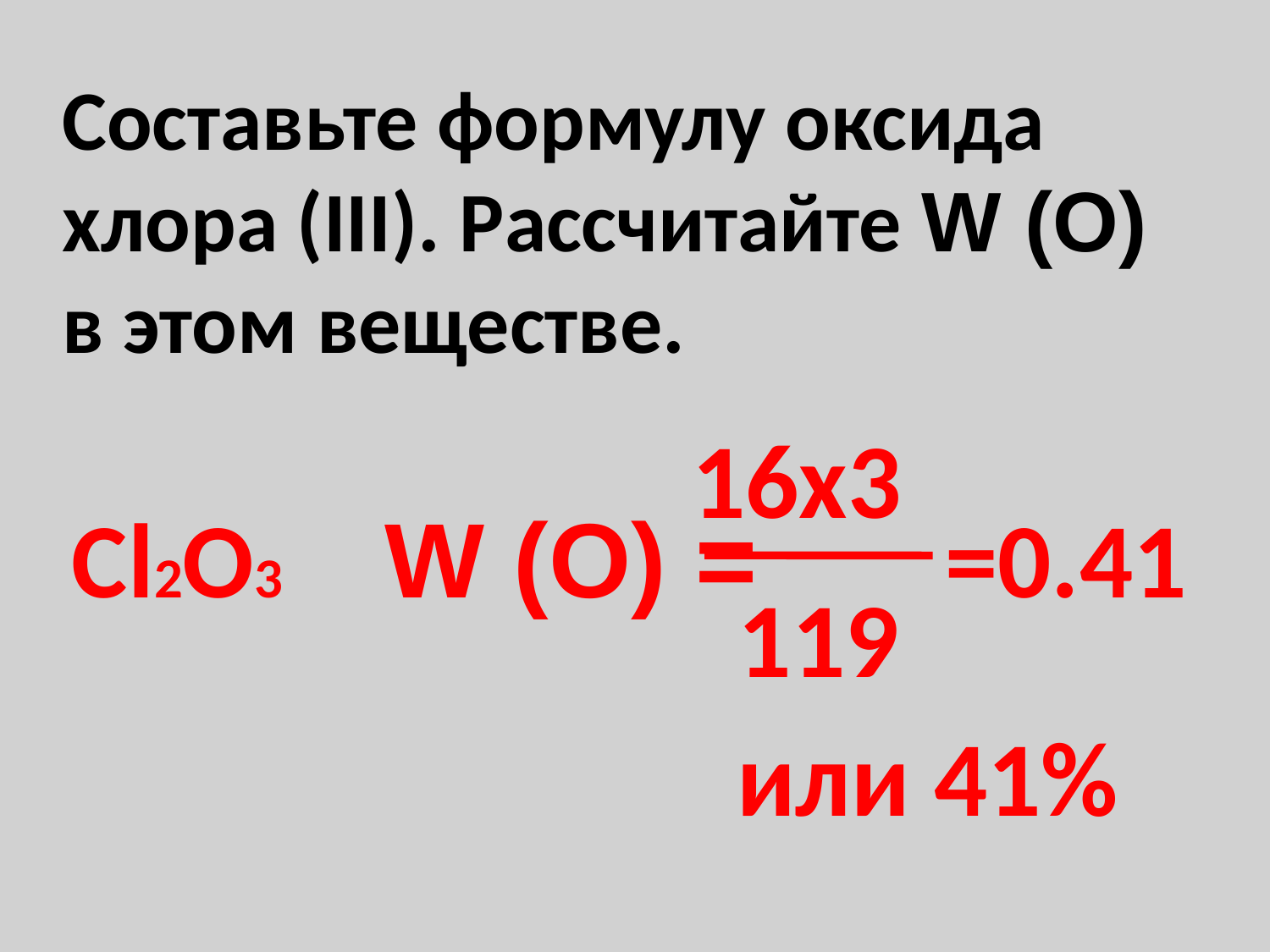

Составьте формулу оксида хлора (III). Рассчитайте W (О) в этом веществе.
16x3
Cl2O3        W (O) =
=0.41
119
или 41%